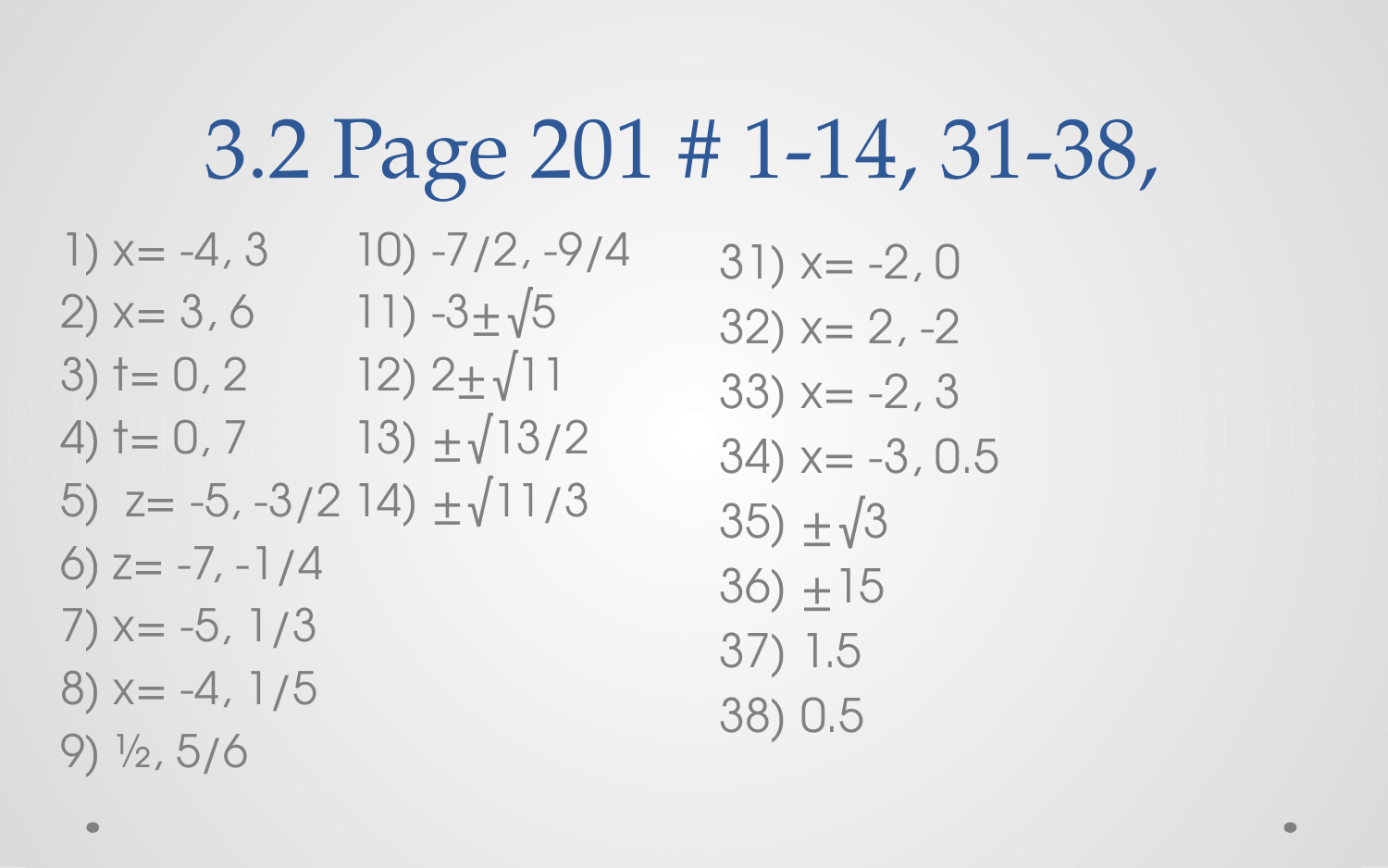

# 3.2 Page 201 # 1-14, 31-38,
1) x= -4, 3
2) x= 3, 6
3) t= 0, 2
4) t= 0, 7
5)  z= -5, -3/2
6) z= -7, -1/4
7) x= -5, 1/3
8) x= -4, 1/5
9) ½, 5/6
10) -7/2, -9/4
11) -3±√5
12) 2±√11
13) ±√13/2
14) ±√11/3

31) x= -2, 0
32) x= 2, -2
33) x= -2, 3
34) x= -3, 0.5
35) ±√3
36) ±15
37) 1.5
38) 0.5